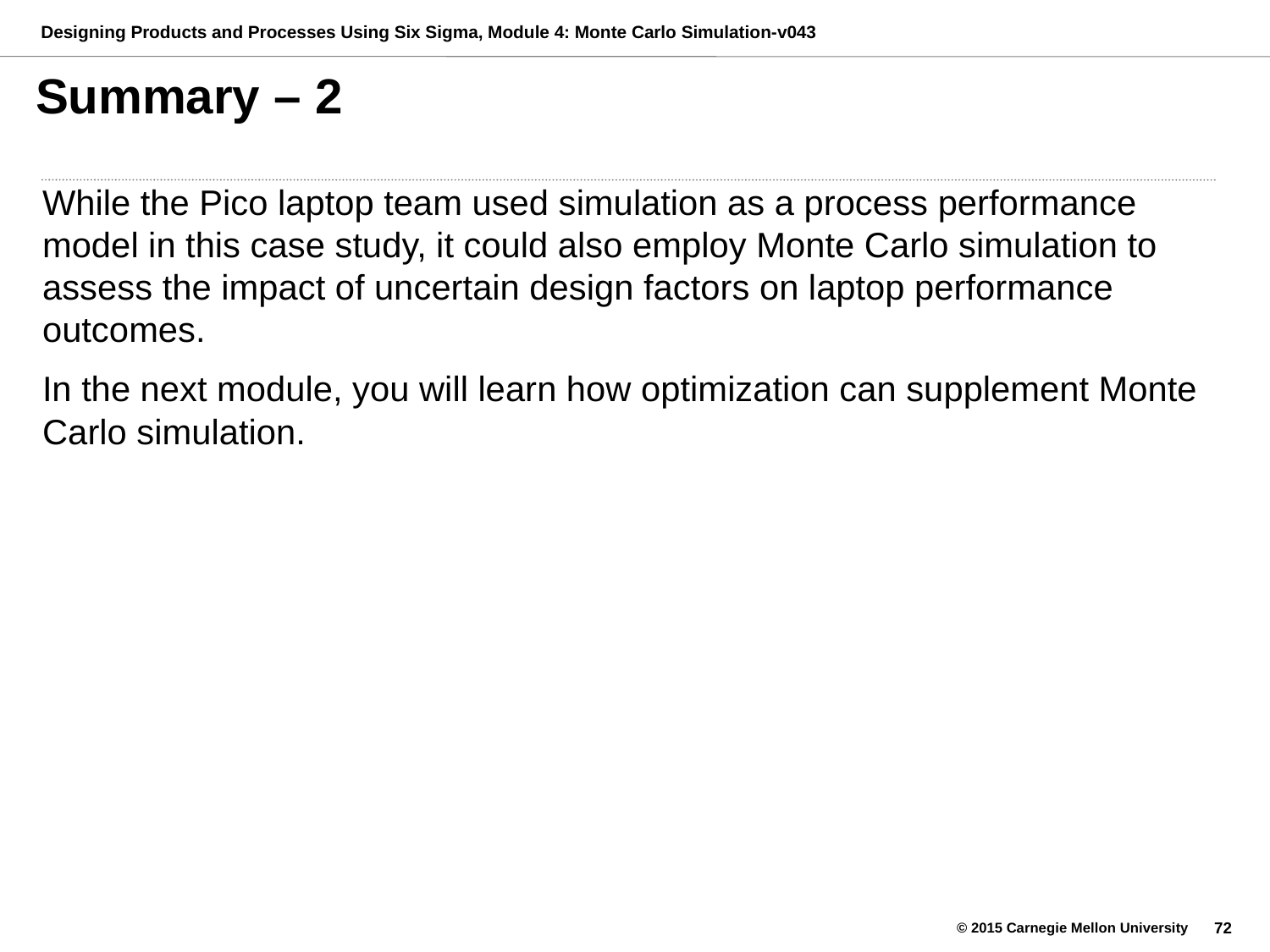

# Summary – 2
While the Pico laptop team used simulation as a process performance model in this case study, it could also employ Monte Carlo simulation to assess the impact of uncertain design factors on laptop performance outcomes.
In the next module, you will learn how optimization can supplement Monte Carlo simulation.